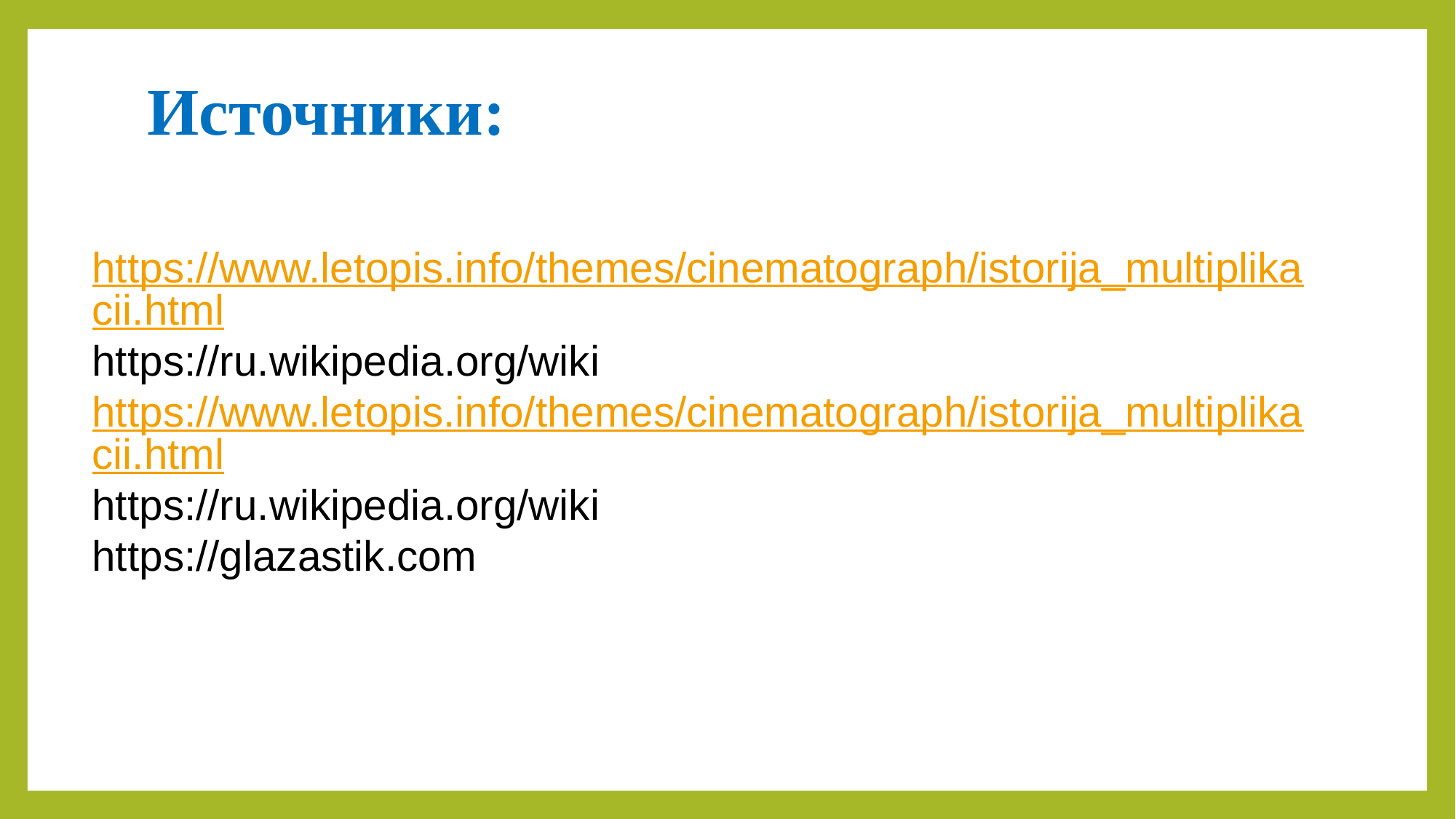

# Источники:

https://www.letopis.info/themes/cinematograph/istorija_multiplikacii.html
https://ru.wikipedia.org/wiki
https://www.letopis.info/themes/cinematograph/istorija_multiplikacii.html
https://ru.wikipedia.org/wiki
https://glazastik.com